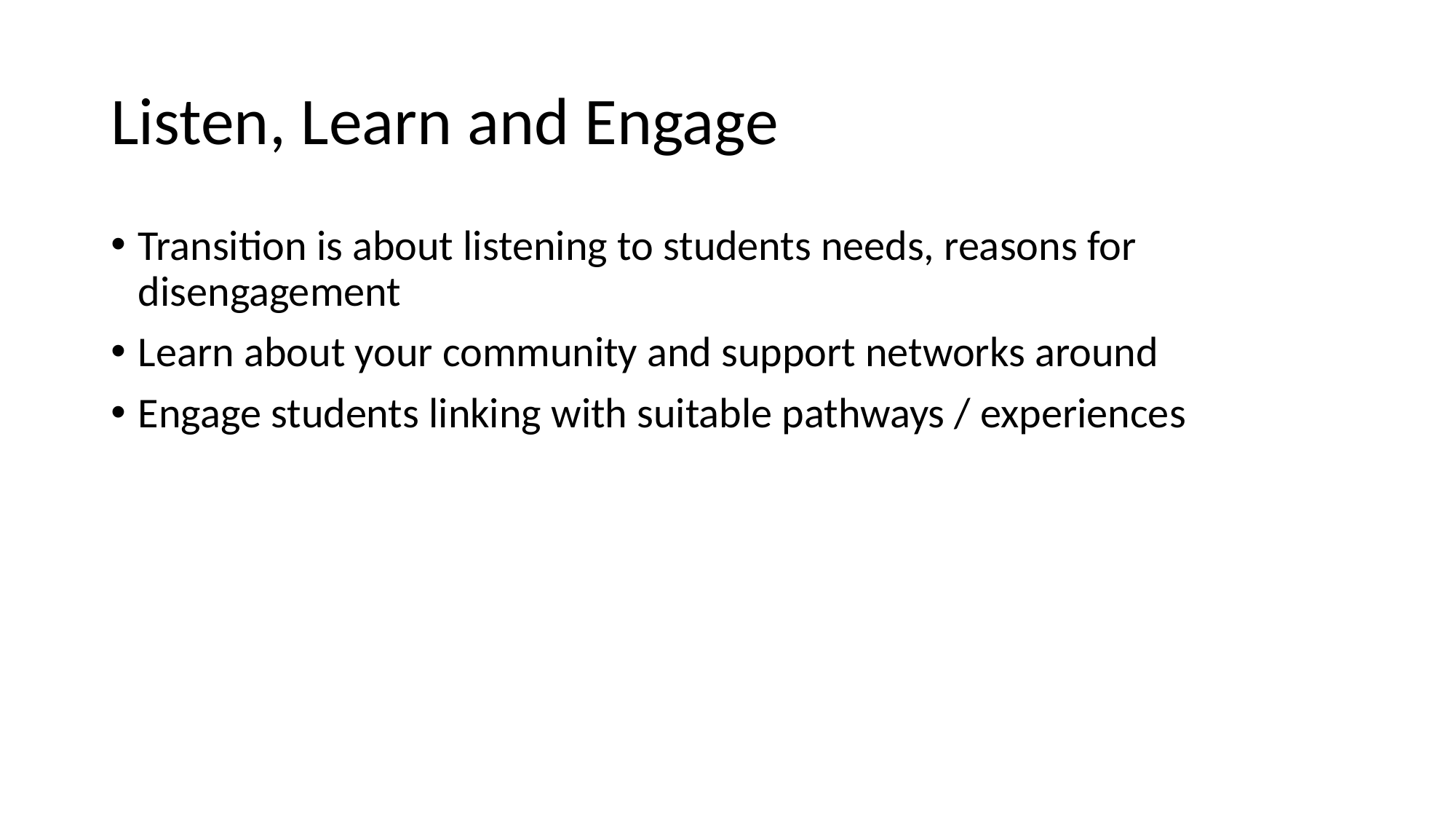

# Listen, Learn and Engage
Transition is about listening to students needs, reasons for disengagement
Learn about your community and support networks around
Engage students linking with suitable pathways / experiences